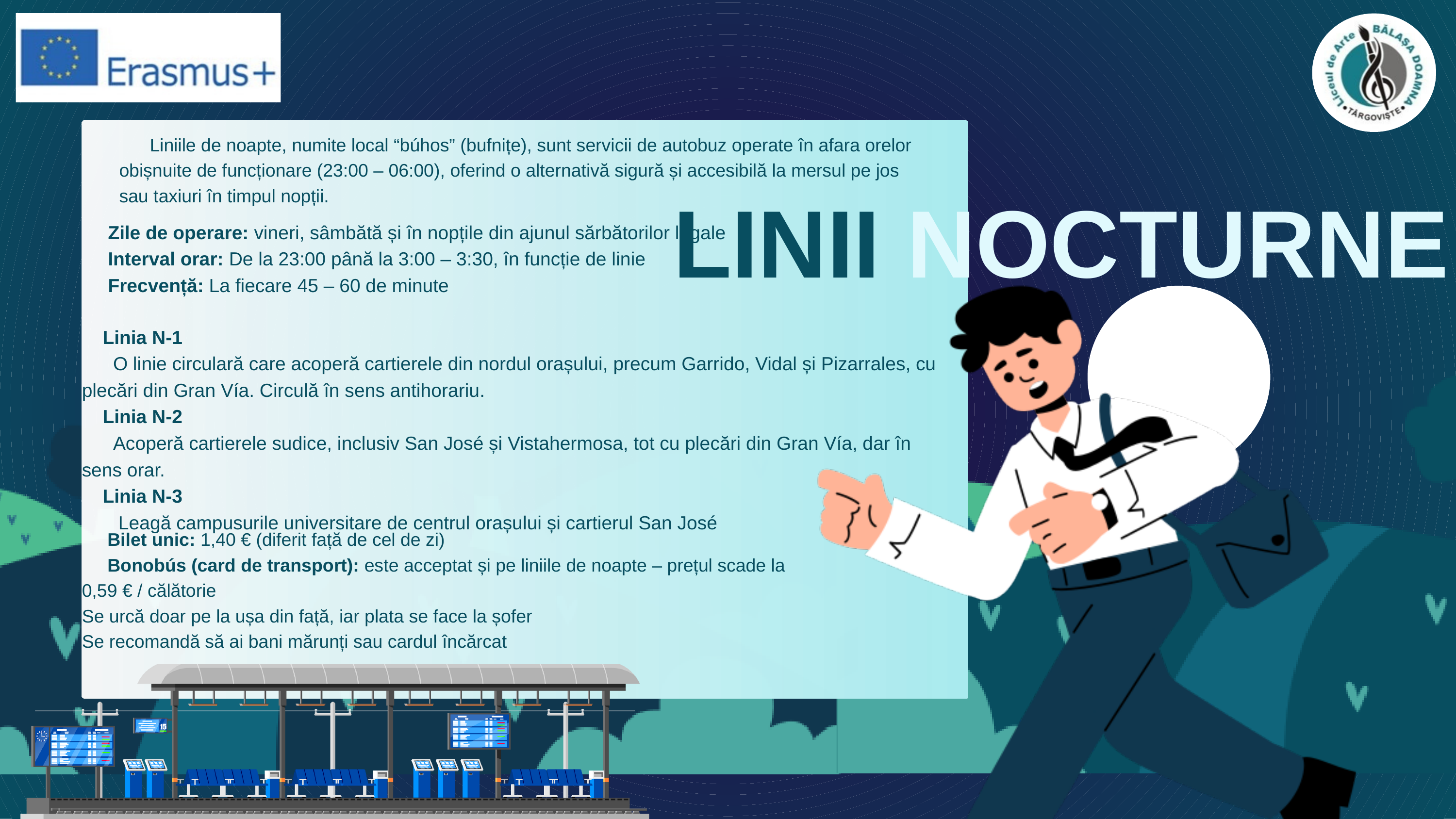

Liniile de noapte, numite local “búhos” (bufnițe), sunt servicii de autobuz operate în afara orelor obișnuite de funcționare (23:00 – 06:00), oferind o alternativă sigură și accesibilă la mersul pe jos sau taxiuri în timpul nopții.

     Zile de operare: vineri, sâmbătă și în nopțile din ajunul sărbătorilor legale
     Interval orar: De la 23:00 până la 3:00 – 3:30, în funcție de linie
     Frecvență: La fiecare 45 – 60 de minute

    Linia N-1
      O linie circulară care acoperă cartierele din nordul orașului, precum Garrido, Vidal și Pizarrales, cu plecări din Gran Vía. Circulă în sens antihorariu.
    Linia N-2
      Acoperă cartierele sudice, inclusiv San José și Vistahermosa, tot cu plecări din Gran Vía, dar în sens orar.
    Linia N-3
       Leagă campusurile universitare de centrul orașului și cartierul San José

LINII NOCTURNE

     Bilet unic: 1,40 € (diferit față de cel de zi)
     Bonobús (card de transport): este acceptat și pe liniile de noapte – prețul scade la 0,59 € / călătorie
Se urcă doar pe la ușa din față, iar plata se face la șofer
Se recomandă să ai bani mărunți sau cardul încărcat